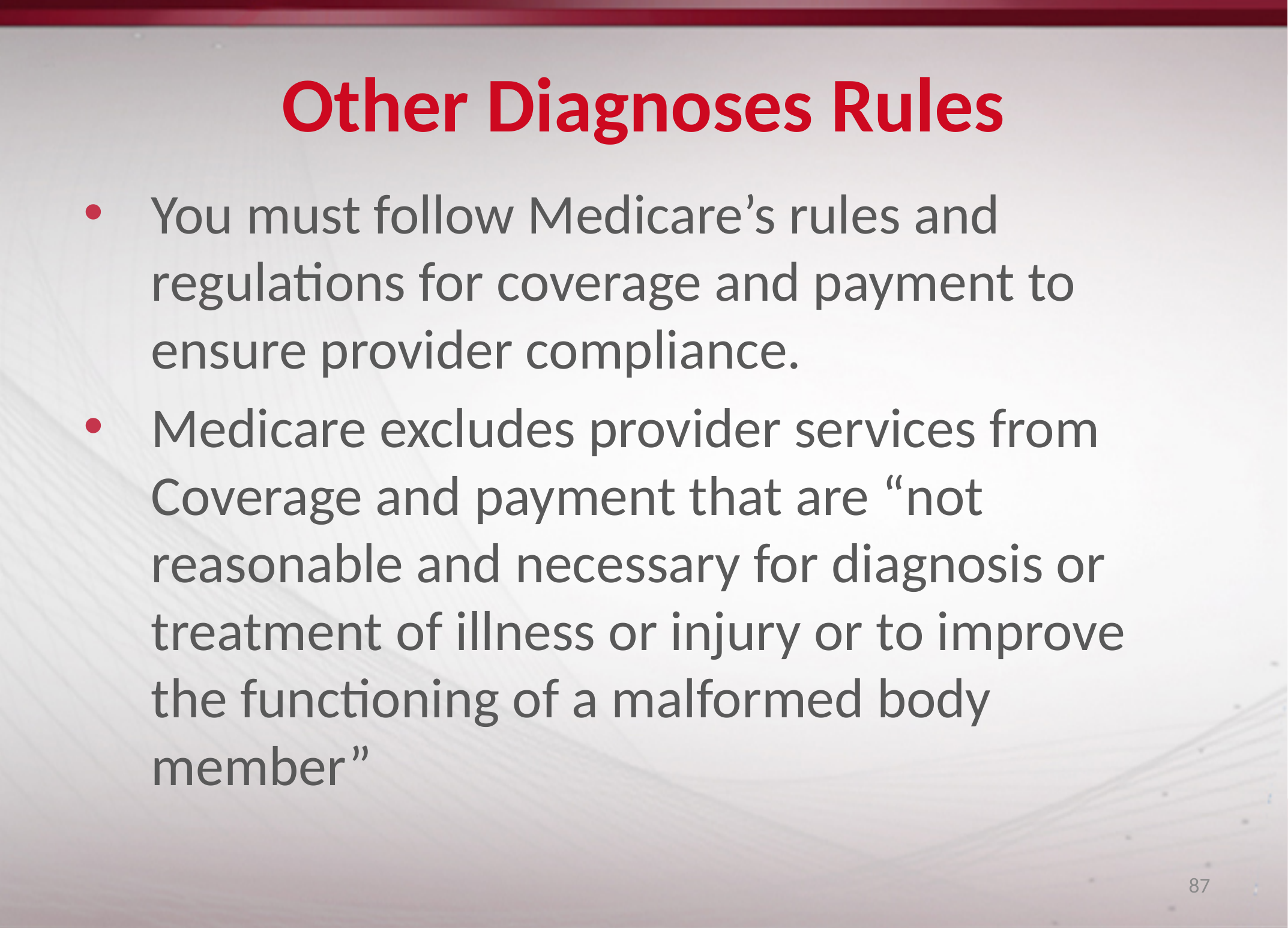

# Other Diagnoses Rules
You must follow Medicare’s rules and regulations for coverage and payment to ensure provider compliance.
Medicare excludes provider services from Coverage and payment that are “not reasonable and necessary for diagnosis or treatment of illness or injury or to improve the functioning of a malformed body member”
87